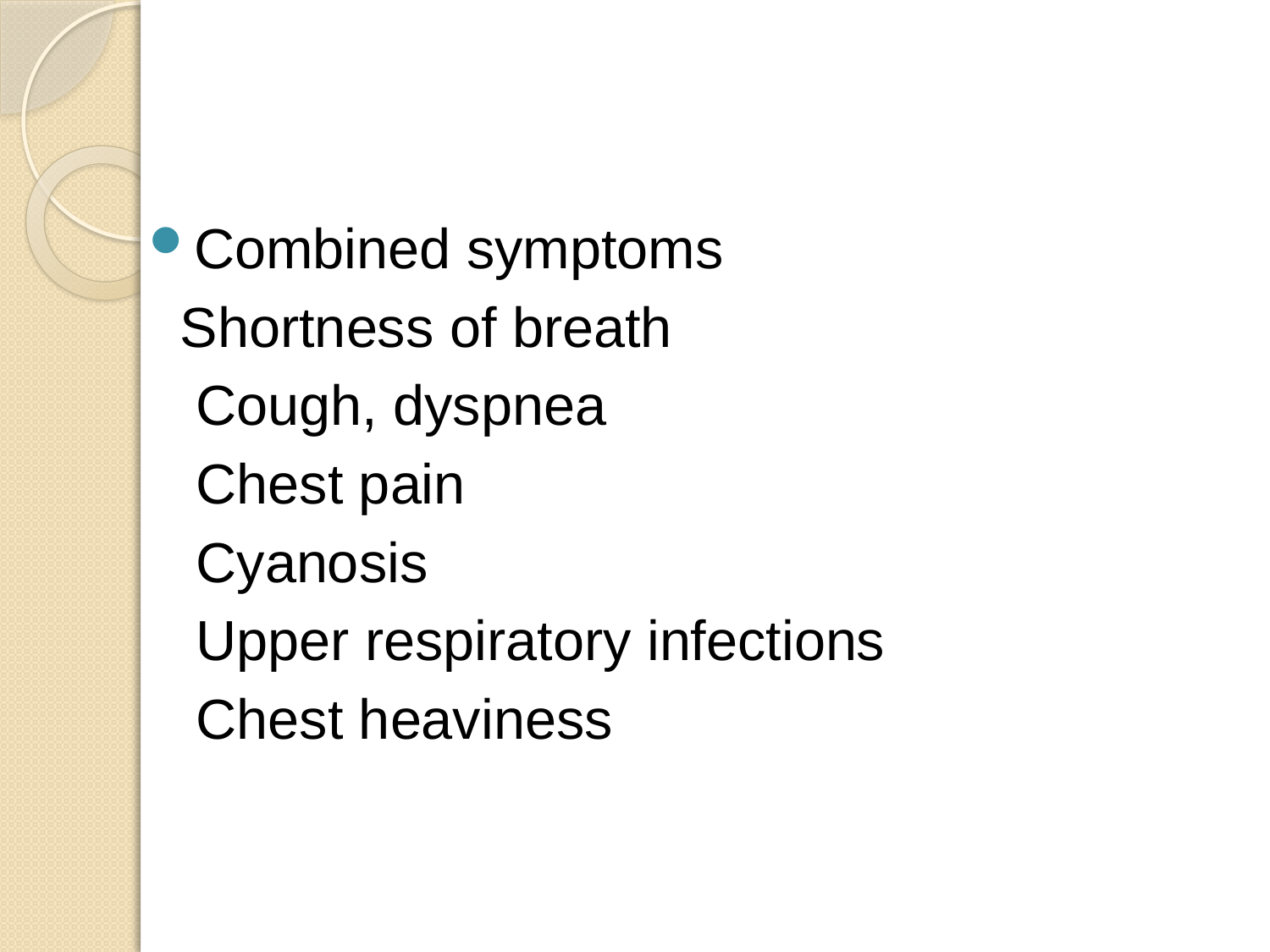

Combined symptoms
  Shortness of breath
   Cough, dyspnea
   Chest pain
   Cyanosis
   Upper respiratory infections
   Chest heaviness